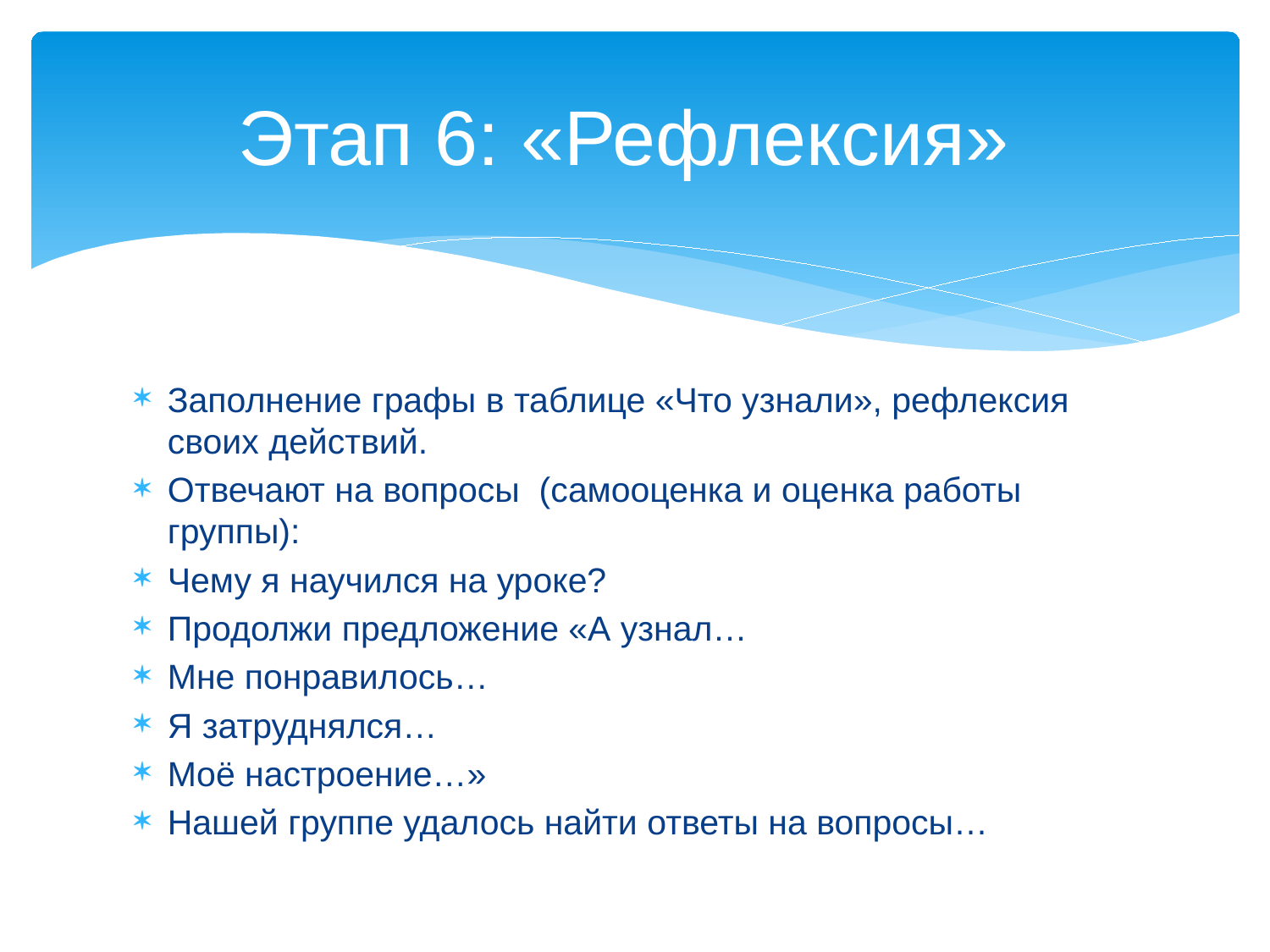

# Этап 6: «Рефлексия»
Заполнение графы в таблице «Что узнали», рефлексия своих действий.
Отвечают на вопросы  (самооценка и оценка работы группы):
Чему я научился на уроке?
Продолжи предложение «А узнал…
Мне понравилось…
Я затруднялся…
Моё настроение…»
Нашей группе удалось найти ответы на вопросы…